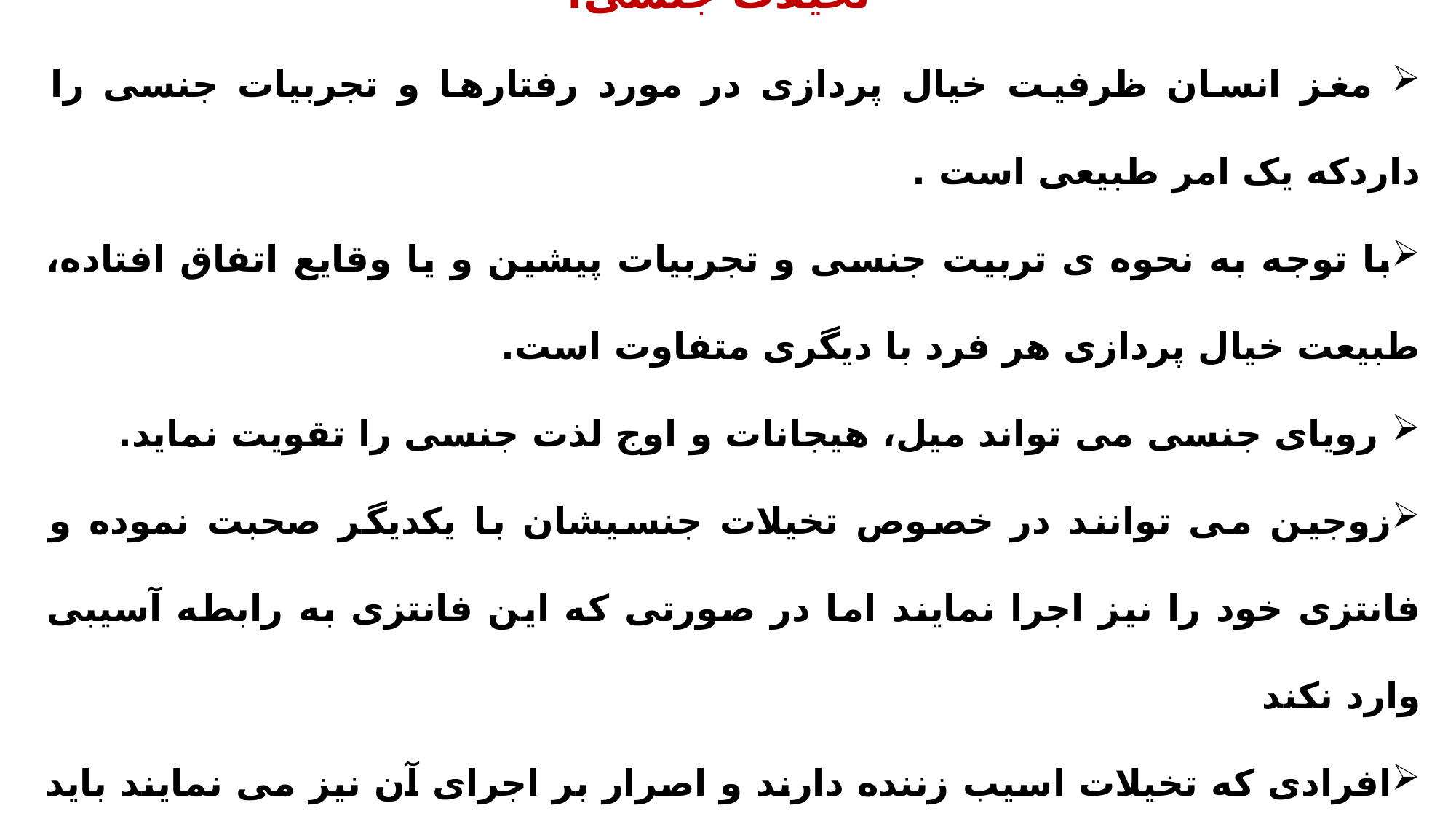

تخیلات جنسی:
 مغز انسان ظرفیت خیال پردازی در مورد رفتارها و تجربیات جنسی را داردکه یک امر طبیعی است .
با توجه به نحوه ی تربیت جنسی و تجربیات پیشین و یا وقایع اتفاق افتاده، طبیعت خیال پردازی هر فرد با دیگری متفاوت است.
 رویای جنسی می تواند میل، هیجانات و اوج لذت جنسی را تقویت نماید.
زوجین می توانند در خصوص تخیلات جنسیشان با یکدیگر صحبت نموده و فانتزی خود را نیز اجرا نمایند اما در صورتی که این فانتزی به رابطه آسیبی وارد نکند
افرادی که تخیلات اسیب زننده دارند و اصرار بر اجرای آن نیز می نمایند باید حتما به یک مشاور جنسی مراجعه نمایند.